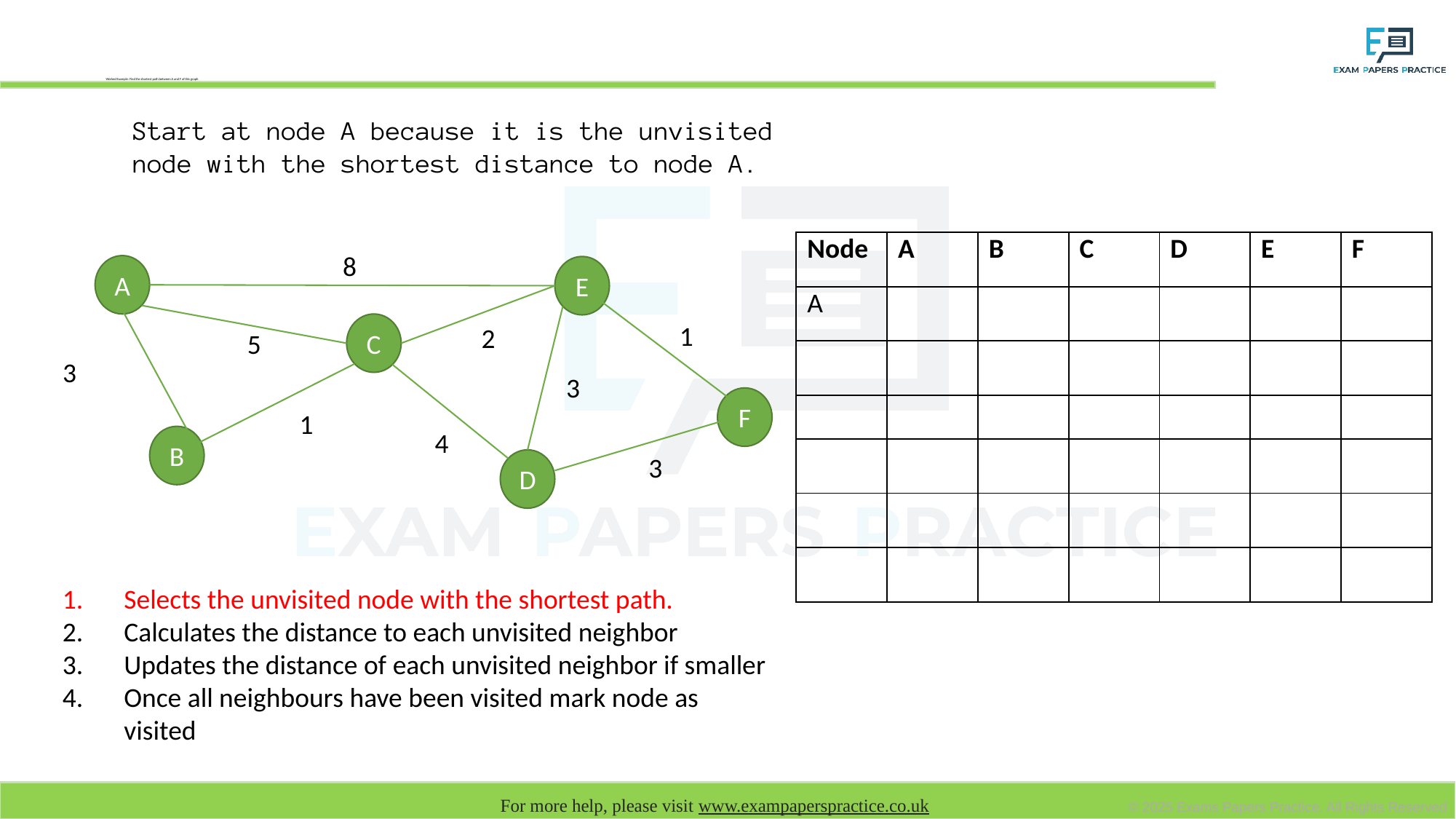

# Worked Example: Find the shortest path between A and F of this graph
Start at node A because it is the unvisited node with the shortest distance to node A.
| Node | A | B | C | D | E | F |
| --- | --- | --- | --- | --- | --- | --- |
| A |  |  |  |  |  |  |
|  |  |  |  |  |  |  |
|  |  |  |  |  |  |  |
|  |  |  |  |  |  |  |
|  |  |  |  |  |  |  |
|  |  |  |  |  |  |  |
8
A
E
1
C
2
5
3
3
F
1
4
B
3
D
Selects the unvisited node with the shortest path.
Calculates the distance to each unvisited neighbor
Updates the distance of each unvisited neighbor if smaller
Once all neighbours have been visited mark node as visited